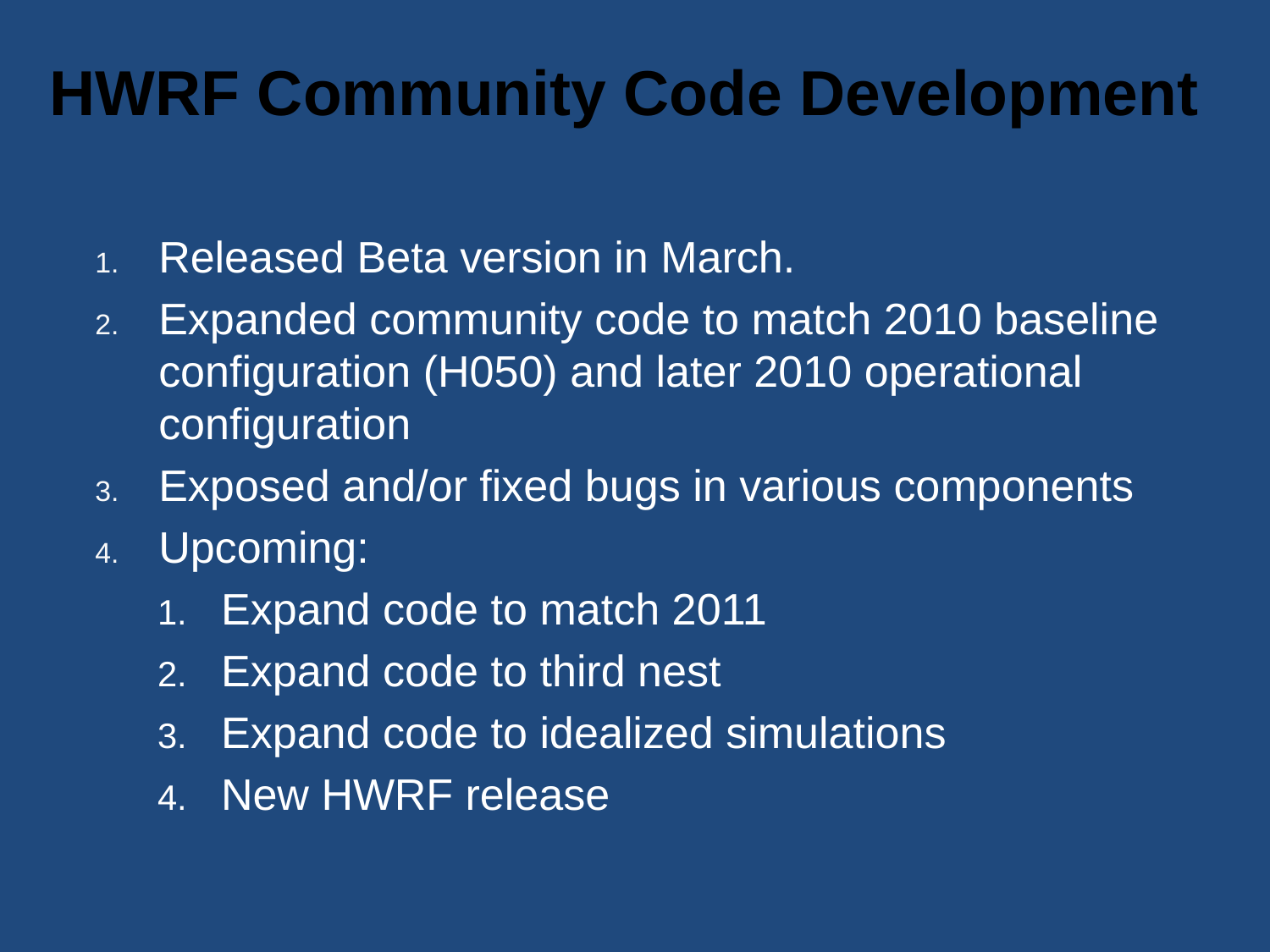

# HWRF Community Code Development
Released Beta version in March.
Expanded community code to match 2010 baseline configuration (H050) and later 2010 operational configuration
Exposed and/or fixed bugs in various components
Upcoming:
Expand code to match 2011
Expand code to third nest
Expand code to idealized simulations
New HWRF release